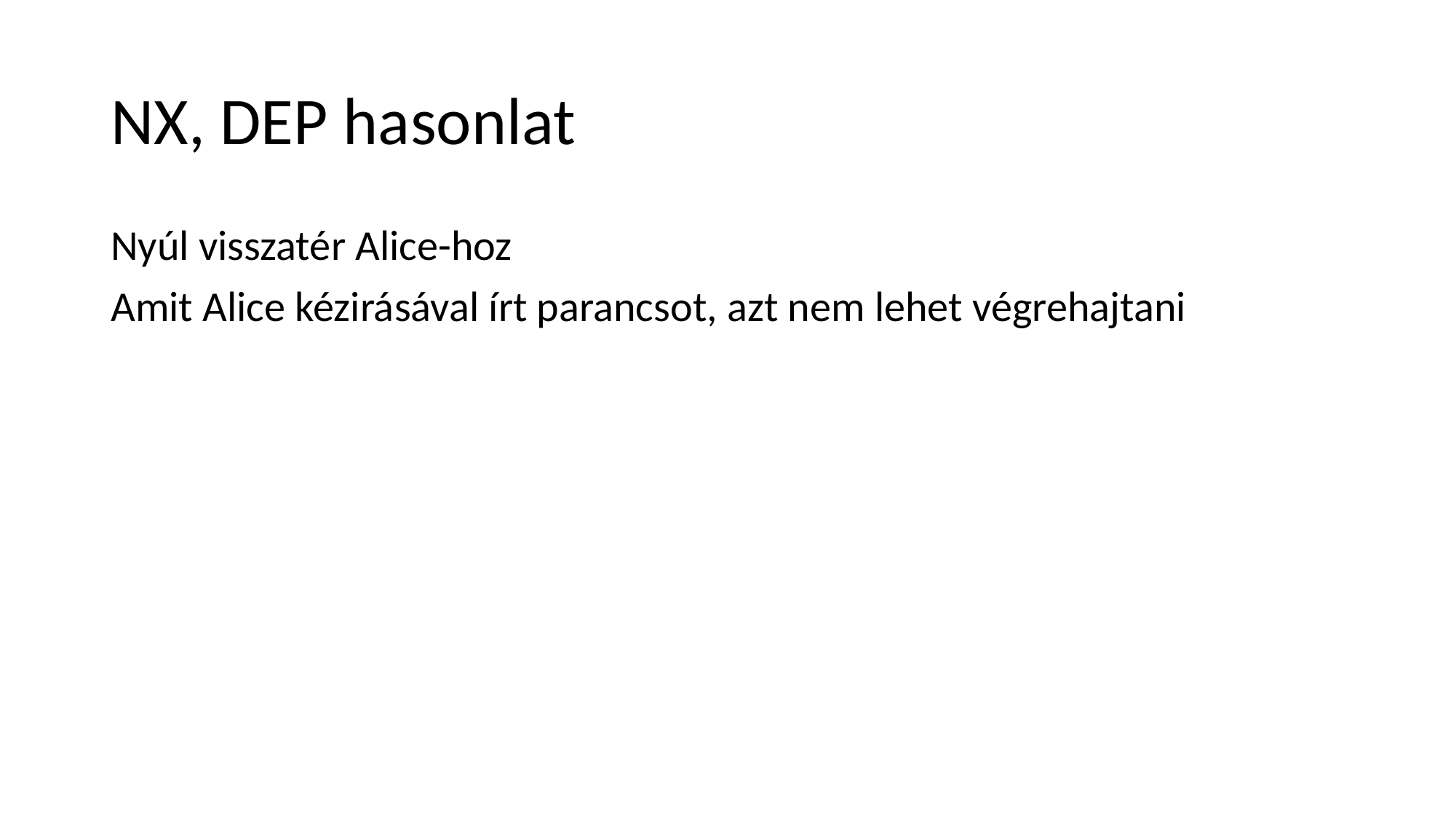

# NX, DEP hasonlat
Nyúl visszatér Alice-hoz
Amit Alice kézirásával írt parancsot, azt nem lehet végrehajtani